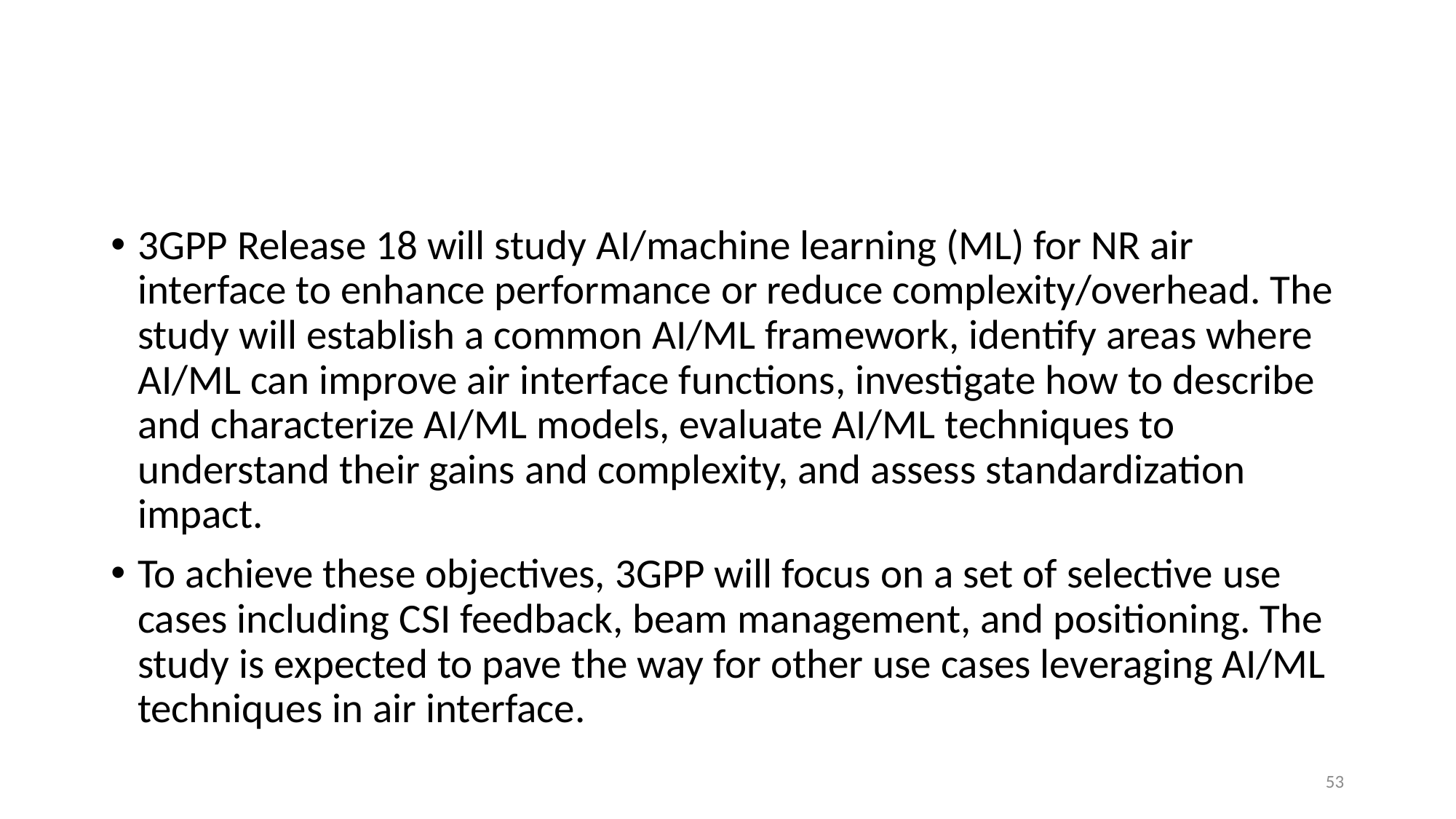

#
3GPP Release 18 will study AI/machine learning (ML) for NR air interface to enhance performance or reduce complexity/overhead. The study will establish a common AI/ML framework, identify areas where AI/ML can improve air interface functions, investigate how to describe and characterize AI/ML models, evaluate AI/ML techniques to understand their gains and complexity, and assess standardization impact.
To achieve these objectives, 3GPP will focus on a set of selective use cases including CSI feedback, beam management, and positioning. The study is expected to pave the way for other use cases leveraging AI/ML techniques in air interface.
53